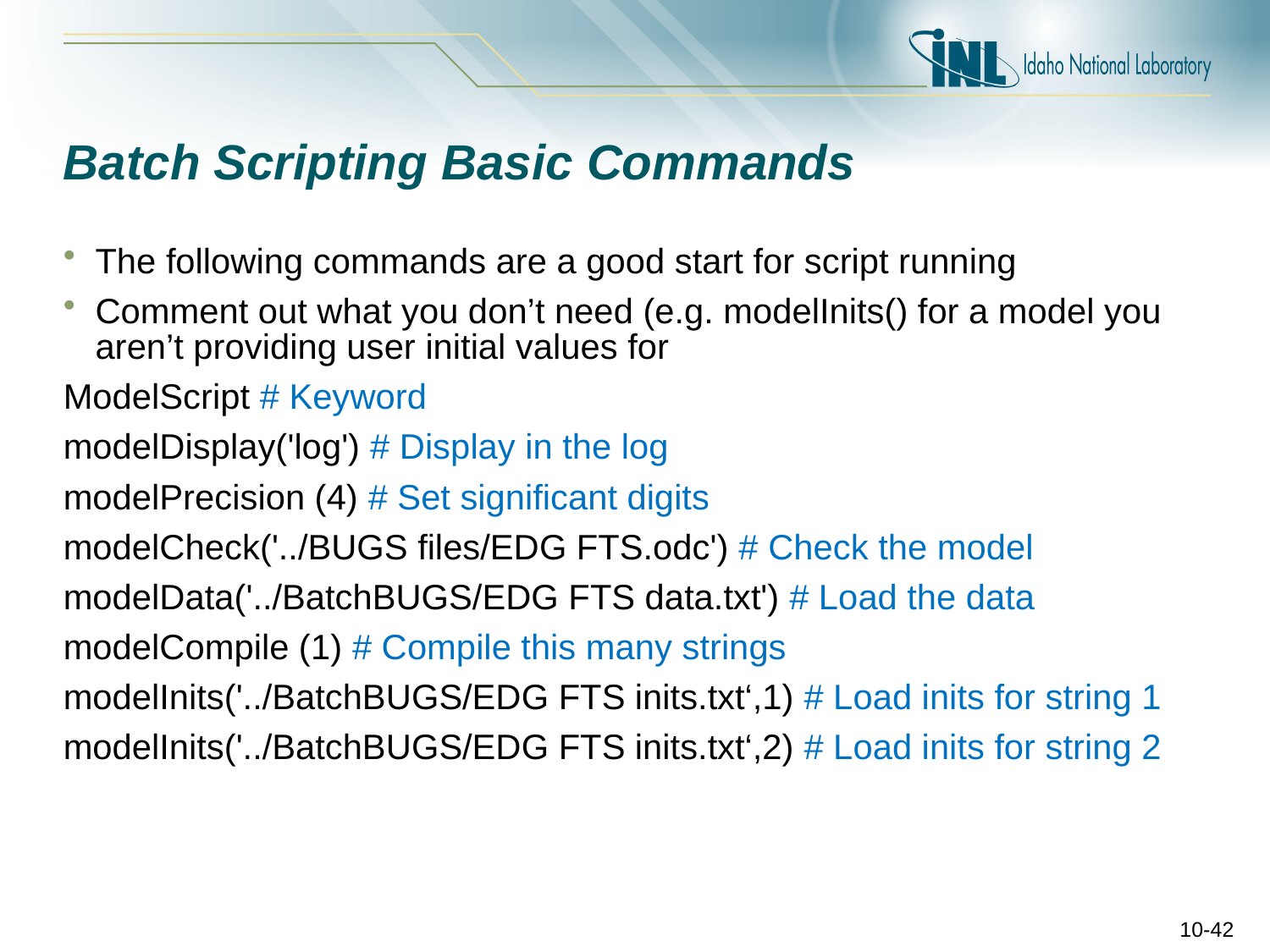

# Batch Scripting Basic Commands
The following commands are a good start for script running
Comment out what you don’t need (e.g. modelInits() for a model you aren’t providing user initial values for
ModelScript # Keyword
modelDisplay('log') # Display in the log
modelPrecision (4) # Set significant digits
modelCheck('../BUGS files/EDG FTS.odc') # Check the model
modelData('../BatchBUGS/EDG FTS data.txt') # Load the data
modelCompile (1) # Compile this many strings
modelInits('../BatchBUGS/EDG FTS inits.txt‘,1) # Load inits for string 1
modelInits('../BatchBUGS/EDG FTS inits.txt‘,2) # Load inits for string 2

10-42